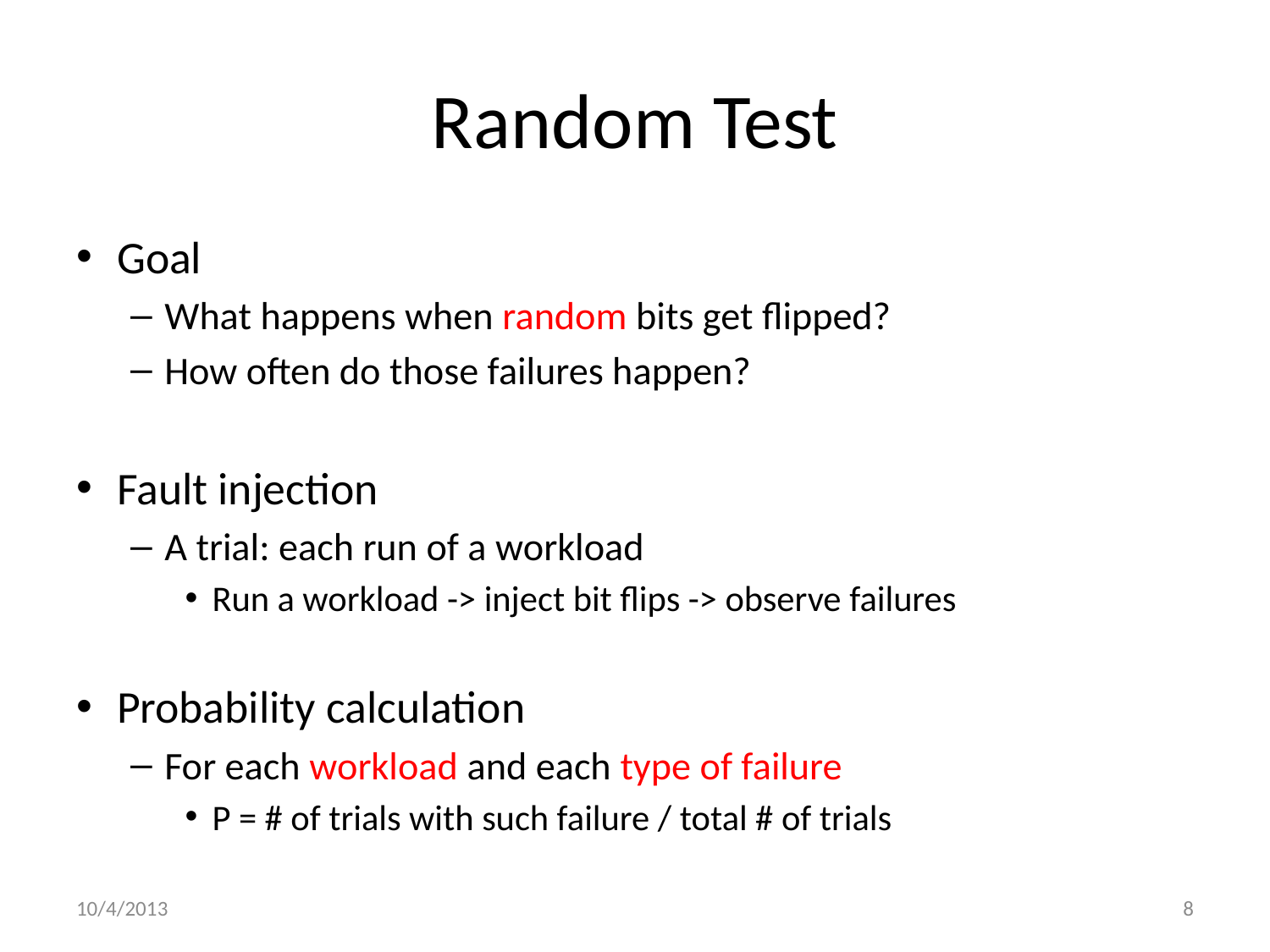

# Random Test
Goal
What happens when random bits get flipped?
How often do those failures happen?

Fault injection
A trial: each run of a workload
Run a workload -> inject bit flips -> observe failures

Probability calculation
For each workload and each type of failure
P = # of trials with such failure / total # of trials
10/4/2013
8